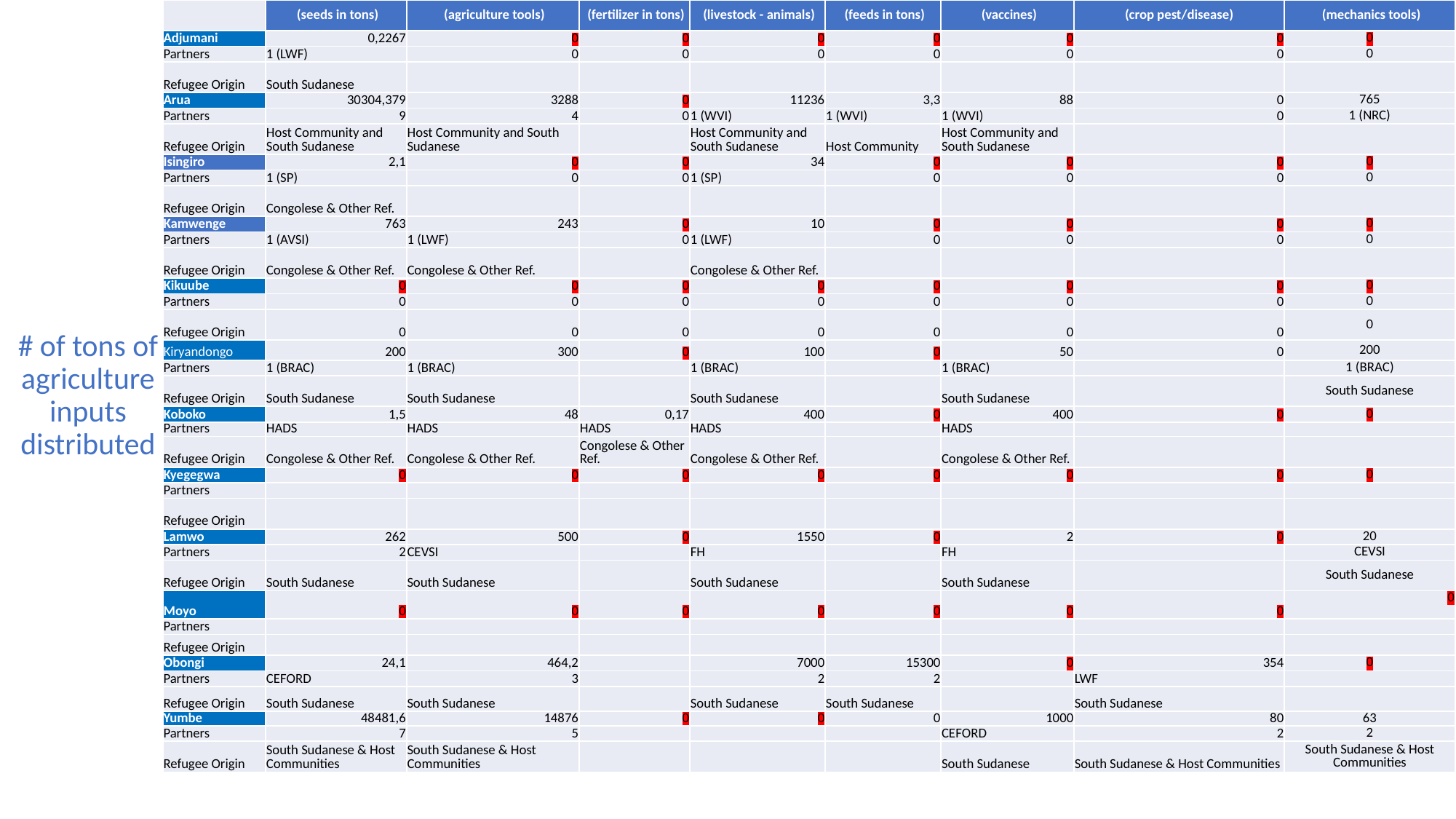

|  | (seeds in tons) | (agriculture tools) | (fertilizer in tons) | (livestock - animals) | (feeds in tons) | (vaccines) | (crop pest/disease) | (mechanics tools) |
| --- | --- | --- | --- | --- | --- | --- | --- | --- |
| Adjumani | 0,2267 | 0 | 0 | 0 | 0 | 0 | 0 | 0 |
| Partners | 1 (LWF) | 0 | 0 | 0 | 0 | 0 | 0 | 0 |
| Refugee Origin | South Sudanese |  |  |  |  |  |  |  |
| Arua | 30304,379 | 3288 | 0 | 11236 | 3,3 | 88 | 0 | 765 |
| Partners | 9 | 4 | 0 | 1 (WVI) | 1 (WVI) | 1 (WVI) | 0 | 1 (NRC) |
| Refugee Origin | Host Community and South Sudanese | Host Community and South Sudanese |  | Host Community and South Sudanese | Host Community | Host Community and South Sudanese |  |  |
| Isingiro | 2,1 | 0 | 0 | 34 | 0 | 0 | 0 | 0 |
| Partners | 1 (SP) | 0 | 0 | 1 (SP) | 0 | 0 | 0 | 0 |
| Refugee Origin | Congolese & Other Ref. |  |  |  |  |  |  |  |
| Kamwenge | 763 | 243 | 0 | 10 | 0 | 0 | 0 | 0 |
| Partners | 1 (AVSI) | 1 (LWF) | 0 | 1 (LWF) | 0 | 0 | 0 | 0 |
| Refugee Origin | Congolese & Other Ref. | Congolese & Other Ref. |  | Congolese & Other Ref. |  |  |  |  |
| Kikuube | 0 | 0 | 0 | 0 | 0 | 0 | 0 | 0 |
| Partners | 0 | 0 | 0 | 0 | 0 | 0 | 0 | 0 |
| Refugee Origin | 0 | 0 | 0 | 0 | 0 | 0 | 0 | 0 |
| Kiryandongo | 200 | 300 | 0 | 100 | 0 | 50 | 0 | 200 |
| Partners | 1 (BRAC) | 1 (BRAC) |  | 1 (BRAC) |  | 1 (BRAC) |  | 1 (BRAC) |
| Refugee Origin | South Sudanese | South Sudanese |  | South Sudanese |  | South Sudanese |  | South Sudanese |
| Koboko | 1,5 | 48 | 0,17 | 400 | 0 | 400 | 0 | 0 |
| Partners | HADS | HADS | HADS | HADS |  | HADS |  |  |
| Refugee Origin | Congolese & Other Ref. | Congolese & Other Ref. | Congolese & Other Ref. | Congolese & Other Ref. |  | Congolese & Other Ref. |  |  |
| Kyegegwa | 0 | 0 | 0 | 0 | 0 | 0 | 0 | 0 |
| Partners |  |  |  |  |  |  |  |  |
| Refugee Origin |  |  |  |  |  |  |  |  |
| Lamwo | 262 | 500 | 0 | 1550 | 0 | 2 | 0 | 20 |
| Partners | 2 | CEVSI |  | FH |  | FH |  | CEVSI |
| Refugee Origin | South Sudanese | South Sudanese |  | South Sudanese |  | South Sudanese |  | South Sudanese |
| Moyo | 0 | 0 | 0 | 0 | 0 | 0 | 0 | 0 |
| Partners |  |  |  |  |  |  |  |  |
| Refugee Origin |  |  |  |  |  |  |  |  |
| Obongi | 24,1 | 464,2 |  | 7000 | 15300 | 0 | 354 | 0 |
| Partners | CEFORD | 3 |  | 2 | 2 |  | LWF |  |
| Refugee Origin | South Sudanese | South Sudanese |  | South Sudanese | South Sudanese |  | South Sudanese |  |
| Yumbe | 48481,6 | 14876 | 0 | 0 | 0 | 1000 | 80 | 63 |
| Partners | 7 | 5 |  |  |  | CEFORD | 2 | 2 |
| Refugee Origin | South Sudanese & Host Communities | South Sudanese & Host Communities |  |  |  | South Sudanese | South Sudanese & Host Communities | South Sudanese & Host Communities |
# # of tons of agriculture inputs distributed